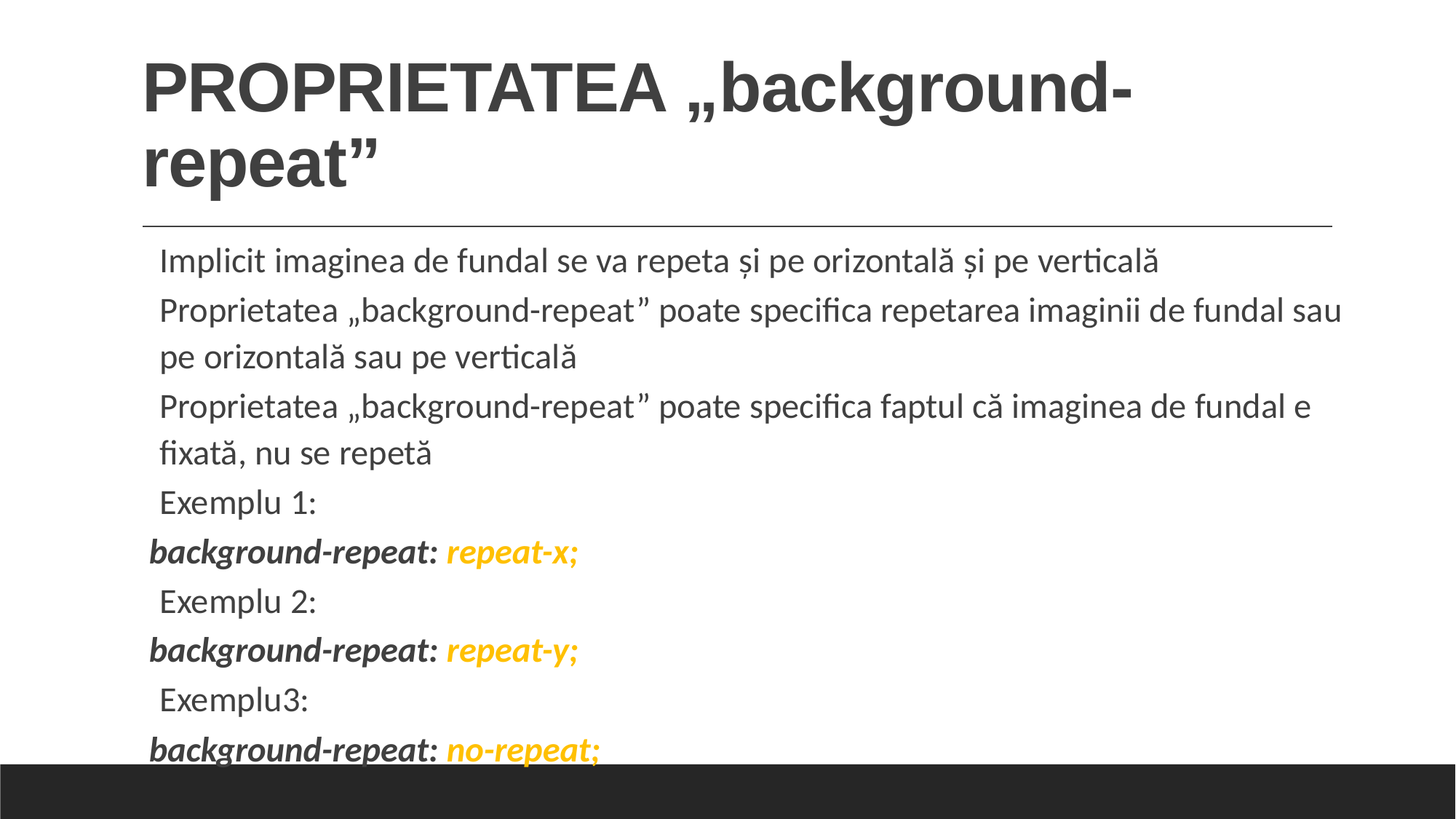

# PROPRIETATEA „background-repeat”
Implicit imaginea de fundal se va repeta şi pe orizontală şi pe verticală
Proprietatea „background-repeat” poate specifica repetarea imaginii de fundal sau pe orizontală sau pe verticală
Proprietatea „background-repeat” poate specifica faptul că imaginea de fundal e fixată, nu se repetă
Exemplu 1:
background-repeat: repeat-x;
Exemplu 2:
background-repeat: repeat-y;
Exemplu3:
background-repeat: no-repeat;